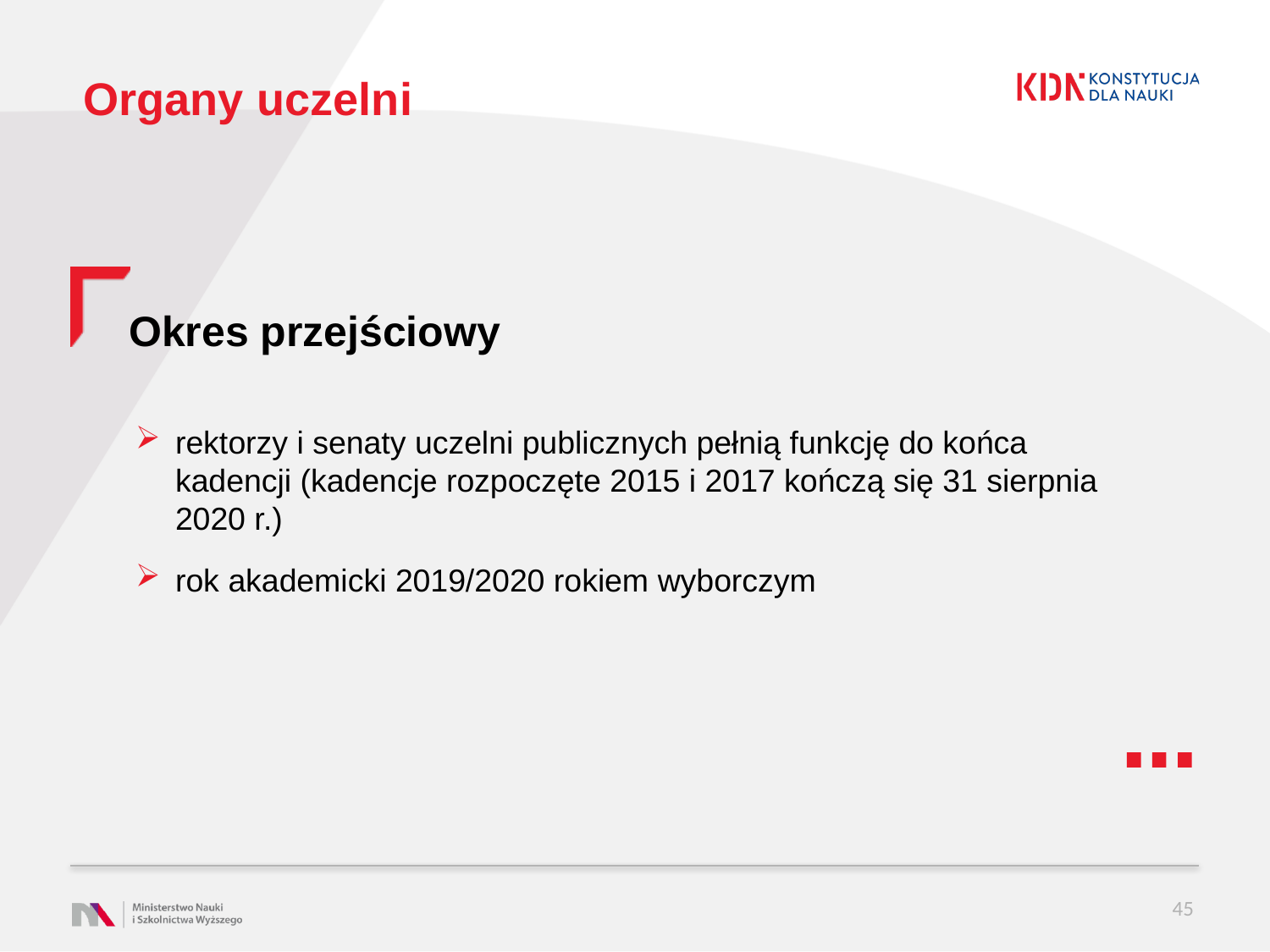

# Organy uczelni
Okres przejściowy

rektorzy i senaty uczelni publicznych pełnią funkcję do końca kadencji (kadencje rozpoczęte 2015 i 2017 kończą się 31 sierpnia 2020 r.)
rok akademicki 2019/2020 rokiem wyborczym

45